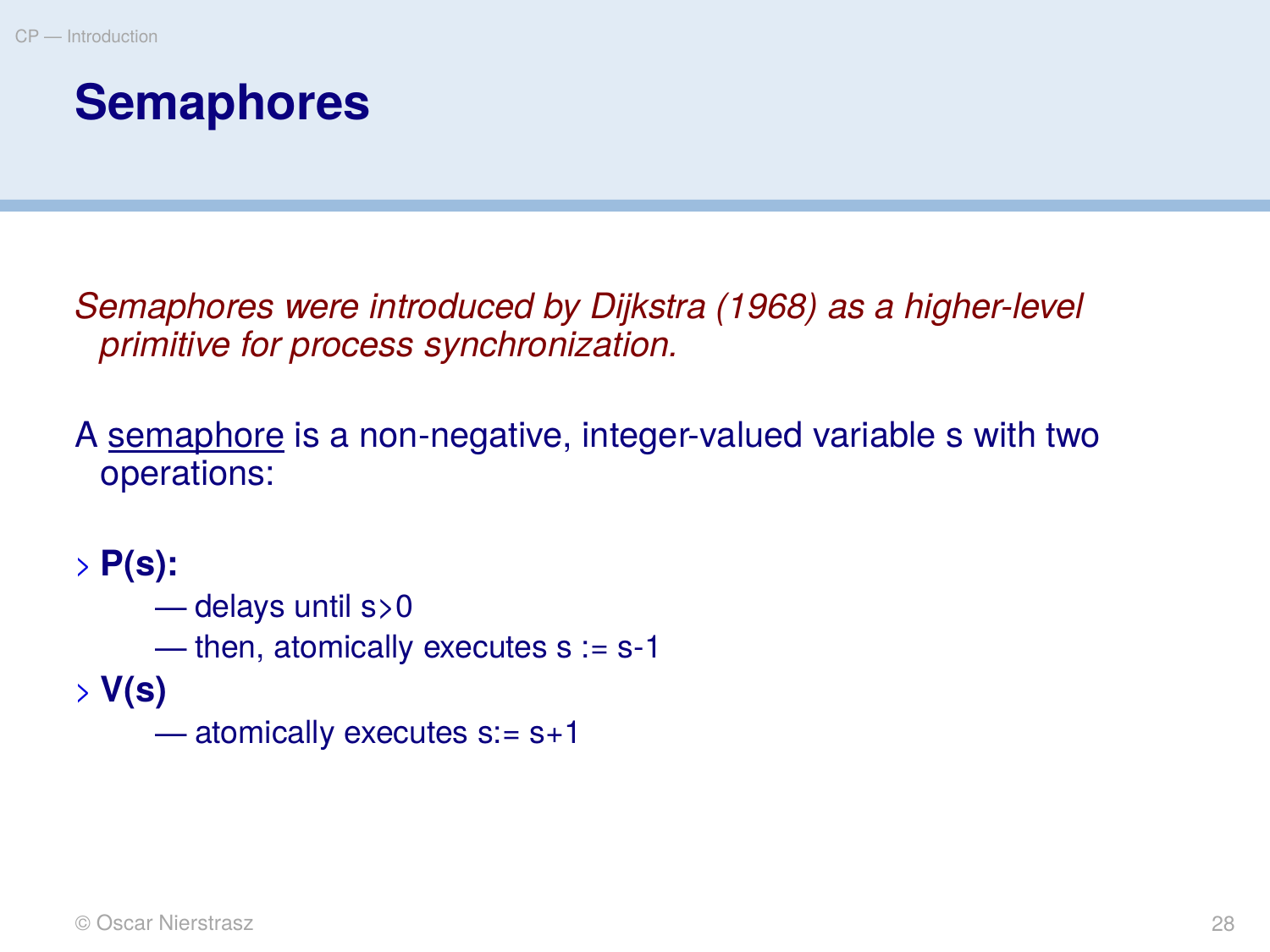

CP — Introduction
# Semaphores
Semaphores were introduced by Dijkstra (1968) as a higher-level primitive for process synchronization.

A semaphore is a non-negative, integer-valued variable s with two operations:

P(s):
delays until s>0
then, atomically executes s := s-1
V(s)
atomically executes s:= s+1

© Oscar Nierstrasz
28